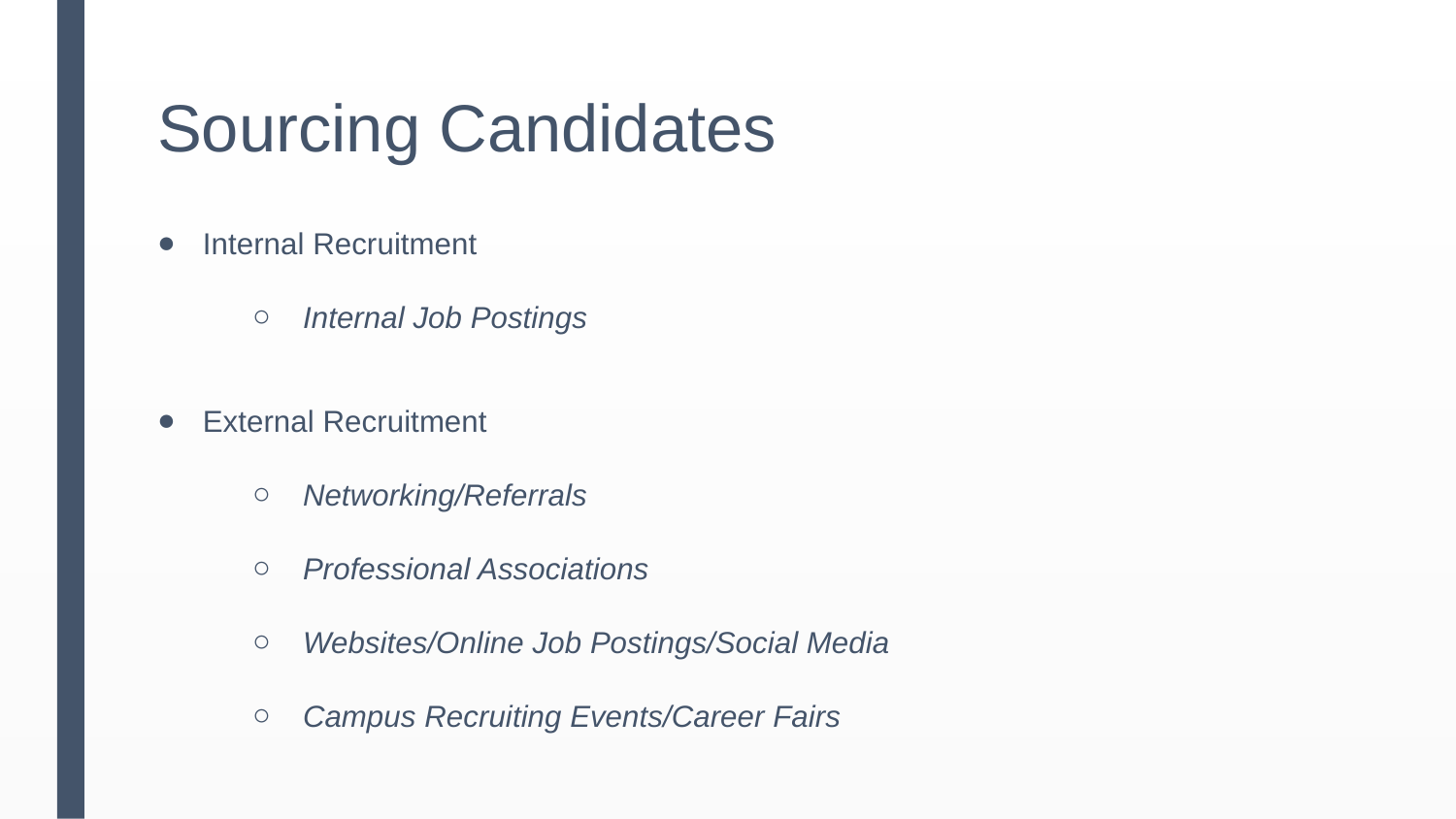

# Sourcing Candidates
Internal Recruitment
Internal Job Postings

External Recruitment
Networking/Referrals
Professional Associations
Websites/Online Job Postings/Social Media
Campus Recruiting Events/Career Fairs